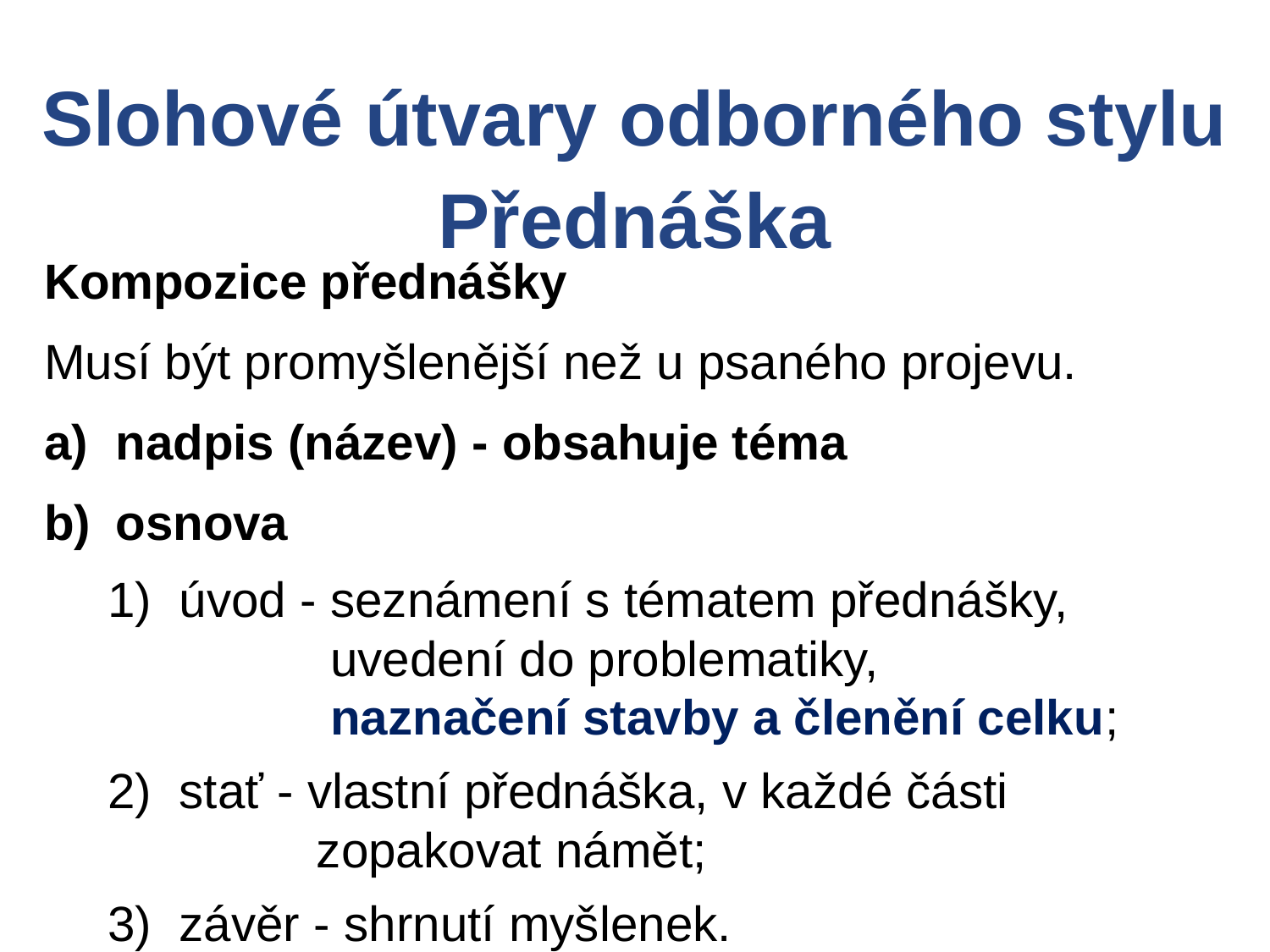

Slohové útvary odborného stylu
Přednáška
Kompozice přednášky
Musí být promyšlenější než u psaného projevu.
nadpis (název) - obsahuje téma
osnova
úvod - seznámení s tématem přednášky,
           uvedení do problematiky,
           naznačení stavby a členění celku;
stať - vlastní přednáška, v každé části
          zopakovat námět;
závěr - shrnutí myšlenek.